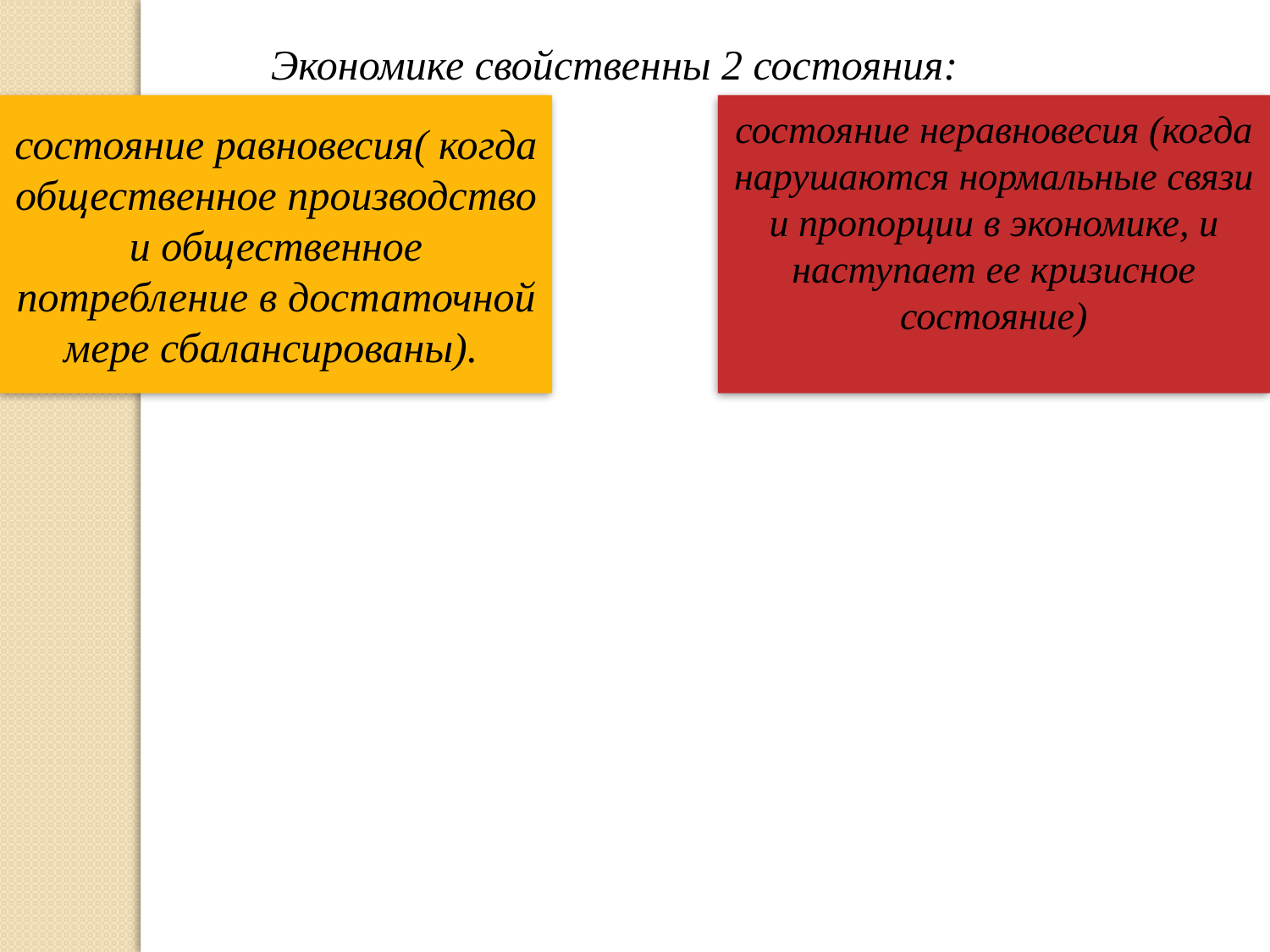

Экономике свойственны 2 состояния:
состояние равновесия( когда общественное производство и общественное потребление в достаточной мере сбалансированы).
состояние неравновесия (когда нарушаются нормальные связи и пропорции в экономике, и наступает ее кризисное состояние)